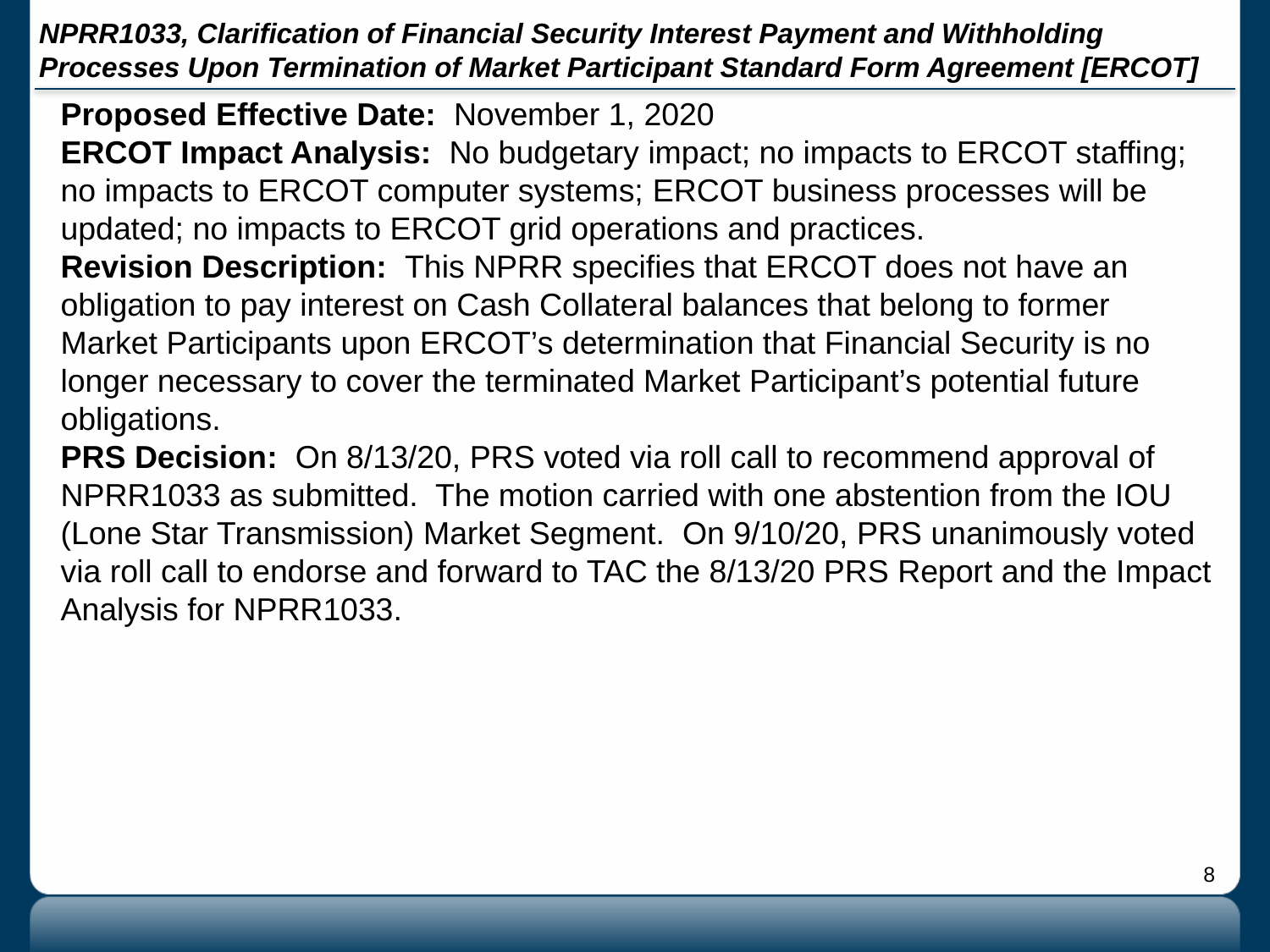

# NPRR1033, Clarification of Financial Security Interest Payment and Withholding Processes Upon Termination of Market Participant Standard Form Agreement [ERCOT]
Proposed Effective Date:  November 1, 2020
ERCOT Impact Analysis:  No budgetary impact; no impacts to ERCOT staffing; no impacts to ERCOT computer systems; ERCOT business processes will be updated; no impacts to ERCOT grid operations and practices.
Revision Description:  This NPRR specifies that ERCOT does not have an obligation to pay interest on Cash Collateral balances that belong to former Market Participants upon ERCOT’s determination that Financial Security is no longer necessary to cover the terminated Market Participant’s potential future obligations.
PRS Decision:  On 8/13/20, PRS voted via roll call to recommend approval of NPRR1033 as submitted.  The motion carried with one abstention from the IOU (Lone Star Transmission) Market Segment.  On 9/10/20, PRS unanimously voted via roll call to endorse and forward to TAC the 8/13/20 PRS Report and the Impact Analysis for NPRR1033.